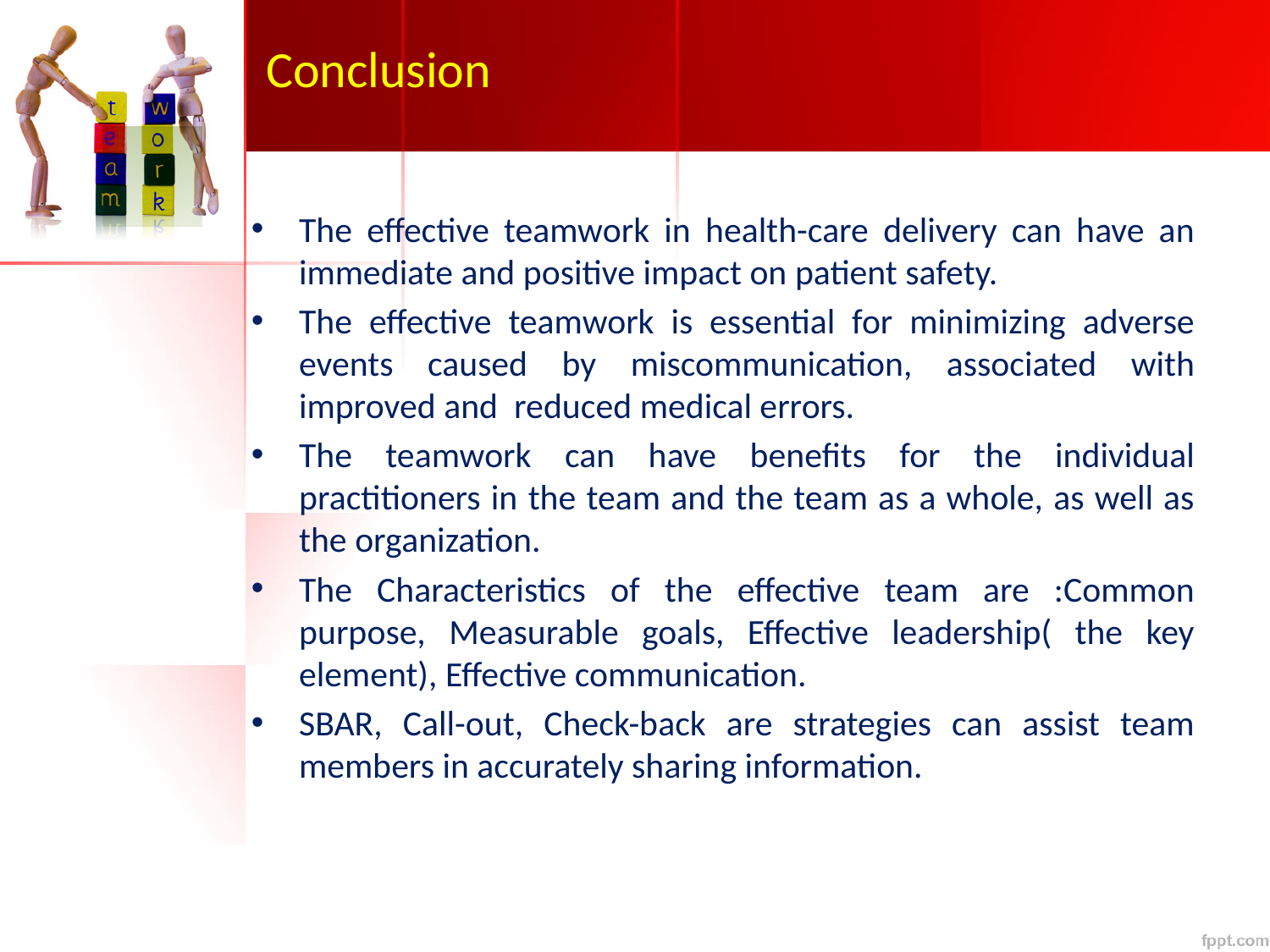

# Conclusion
The effective teamwork in health-care delivery can have an immediate and positive impact on patient safety.
The effective teamwork is essential for minimizing adverse events caused by miscommunication, associated with improved and  reduced medical errors.
The teamwork can have benefits for the individual practitioners in the team and the team as a whole, as well as the organization.
The Characteristics of the effective team are :Common purpose, Measurable goals, Effective leadership( the key element), Effective communication.
SBAR, Call-out, Check-back are strategies can assist team members in accurately sharing information.